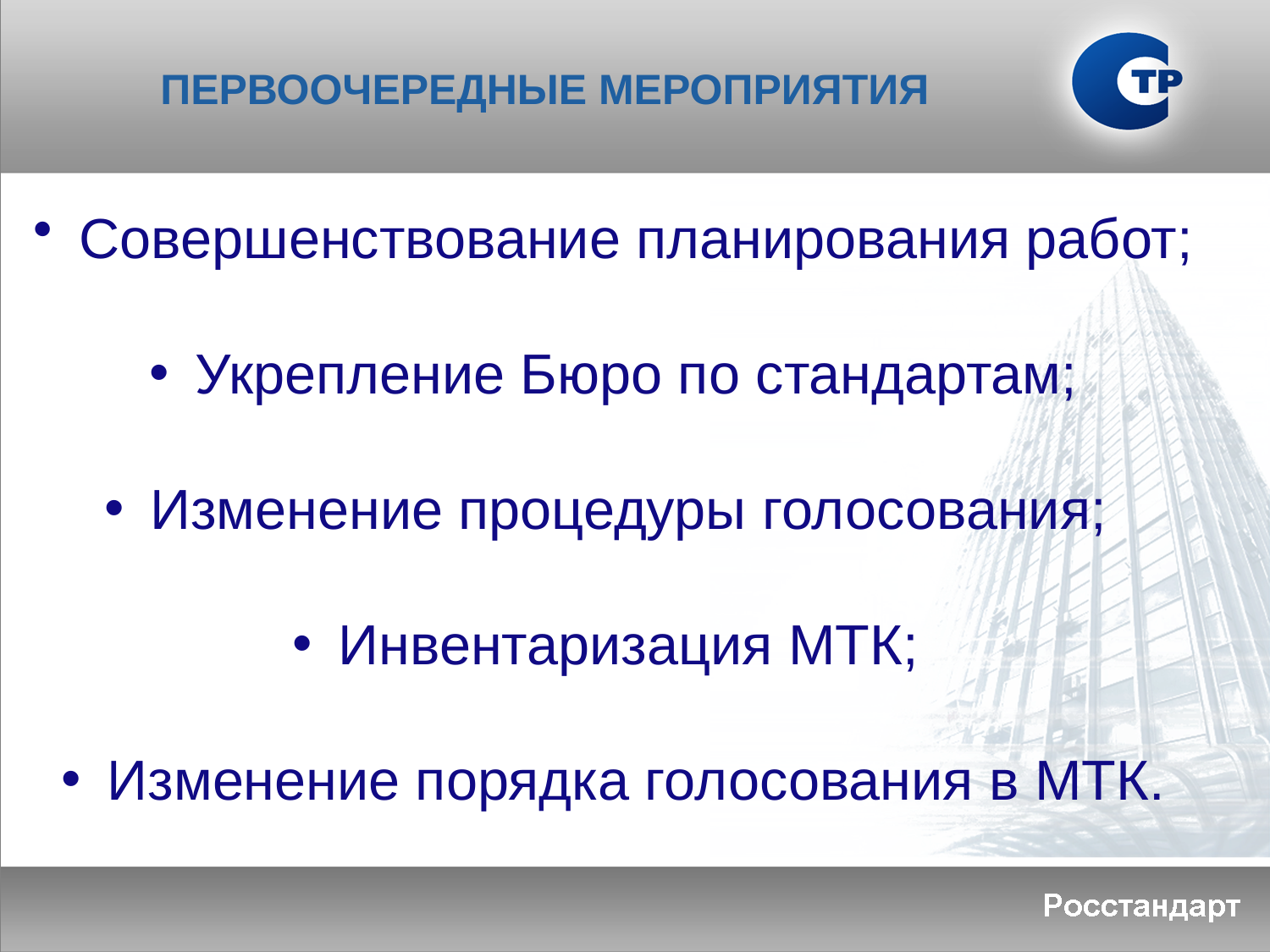

ПЕРВООЧЕРЕДНЫЕ МЕРОПРИЯТИЯ
 Совершенствование планирования работ;

 Укрепление Бюро по стандартам;

 Изменение процедуры голосования;

 Инвентаризация МТК;

 Изменение порядка голосования в МТК.